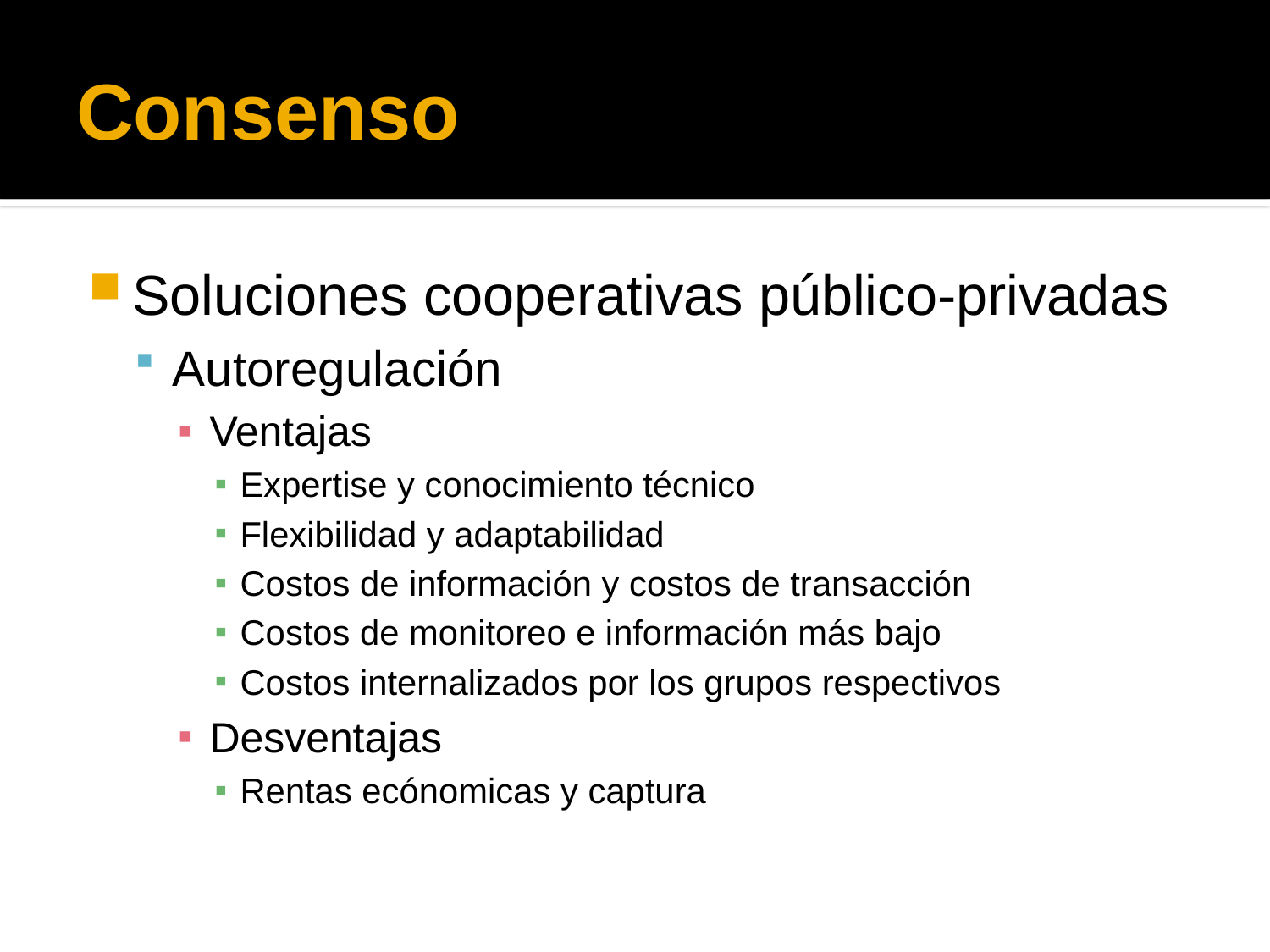

# Consenso
Soluciones cooperativas público-privadas
Autoregulación
Ventajas
Expertise y conocimiento técnico
Flexibilidad y adaptabilidad
Costos de información y costos de transacción
Costos de monitoreo e información más bajo
Costos internalizados por los grupos respectivos
Desventajas
Rentas ecónomicas y captura